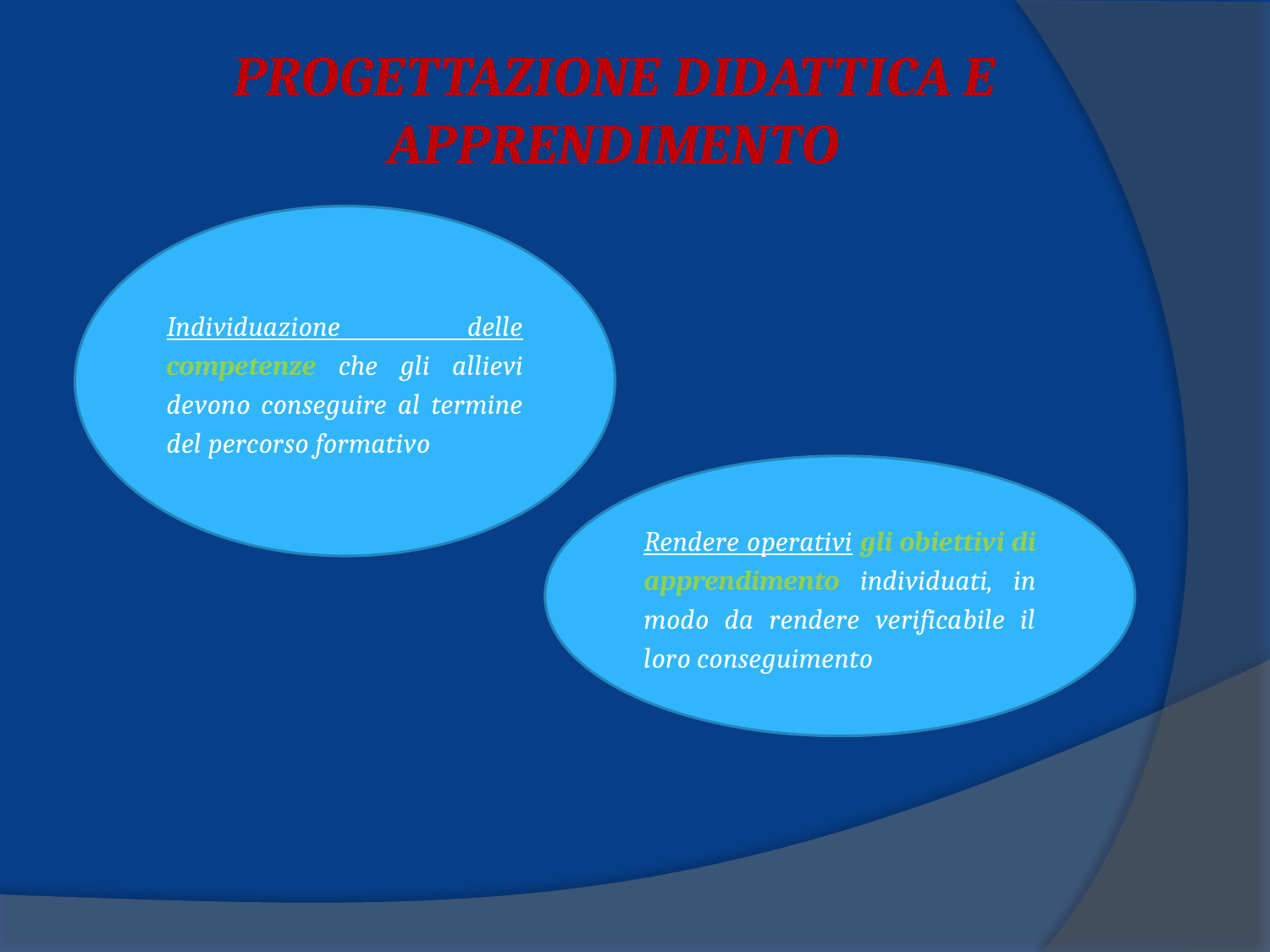

# PROGETTAZIONE DIDATTICA E APPRENDIMENTO
Individuazione delle competenze che gli allievi devono conseguire al termine del percorso formativo
Rendere operativi gli obiettivi di apprendimento individuati, in modo da rendere verificabile il loro conseguimento